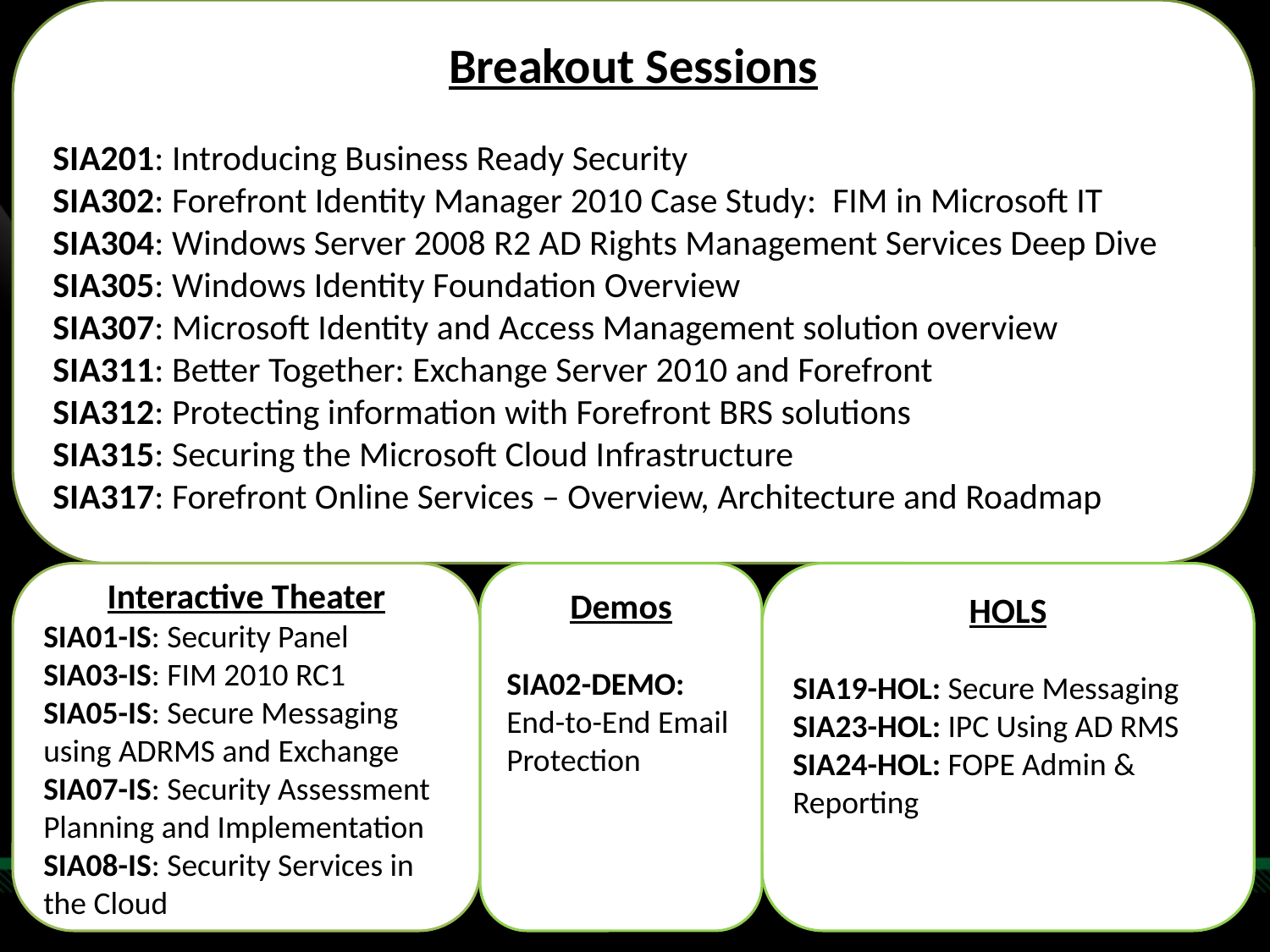

Breakout Sessions

SIA201: Introducing Business Ready Security
SIA302: Forefront Identity Manager 2010 Case Study:  FIM in Microsoft IT
SIA304: Windows Server 2008 R2 AD Rights Management Services Deep Dive
SIA305: Windows Identity Foundation Overview
SIA307: Microsoft Identity and Access Management solution overview
SIA311: Better Together: Exchange Server 2010 and Forefront
SIA312: Protecting information with Forefront BRS solutions
SIA315: Securing the Microsoft Cloud Infrastructure
SIA317: Forefront Online Services – Overview, Architecture and Roadmap

# Sessions
Interactive Theater
SIA01-IS: Security Panel
SIA03-IS: FIM 2010 RC1
SIA05-IS: Secure Messaging using ADRMS and Exchange
SIA07-IS: Security Assessment Planning and Implementation
SIA08-IS: Security Services in the Cloud
Demos

SIA02-DEMO:
End-to-End Email Protection
HOLS

SIA19-HOL: Secure Messaging
SIA23-HOL: IPC Using AD RMS
SIA24-HOL: FOPE Admin & Reporting